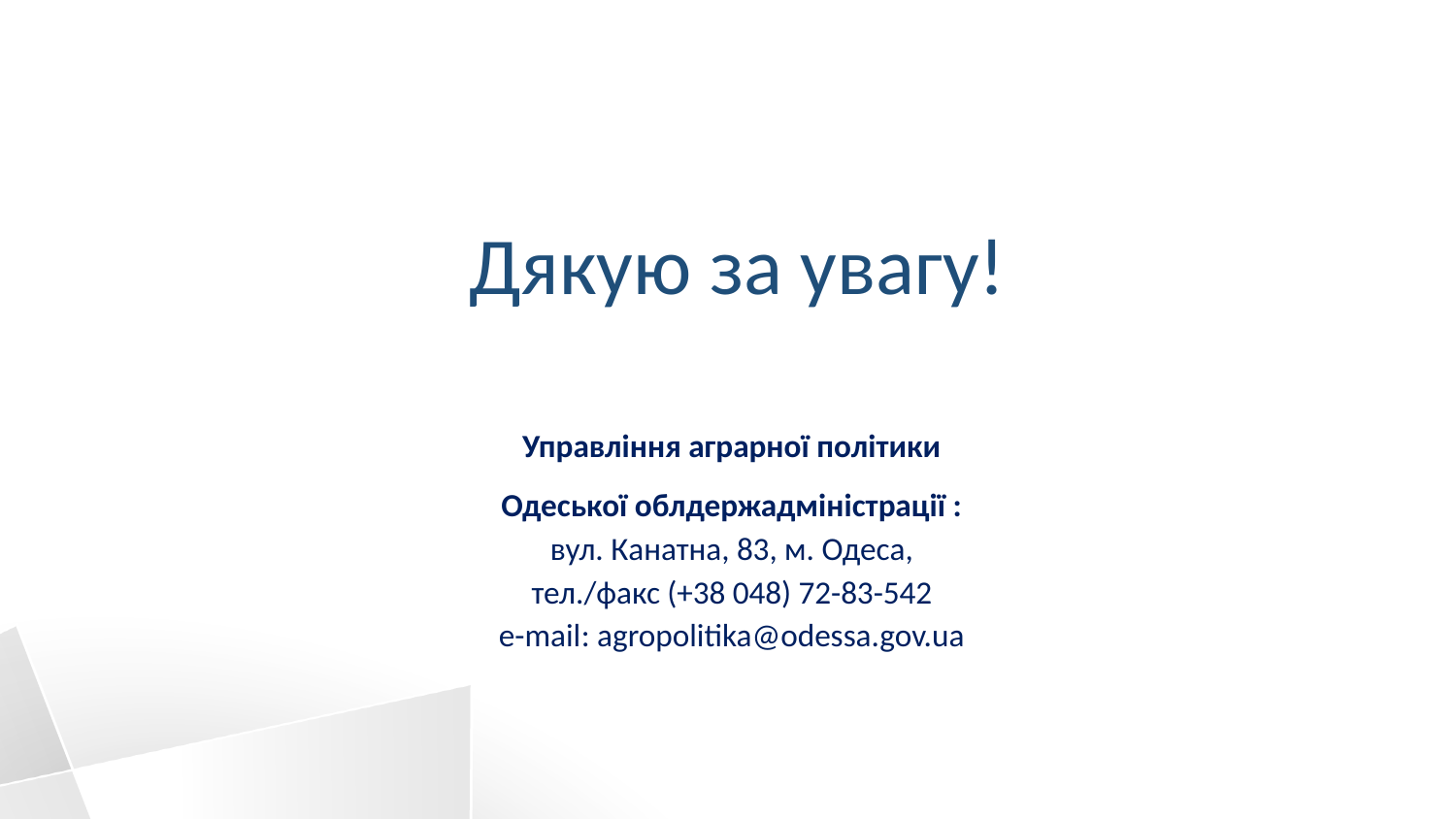

Дякую за увагу!
Управління аграрної політики
Одеської облдержадміністрації :
вул. Канатна, 83, м. Одеса,
тел./факс (+38 048) 72-83-542
e-mail: agropolitika@odessa.gov.ua